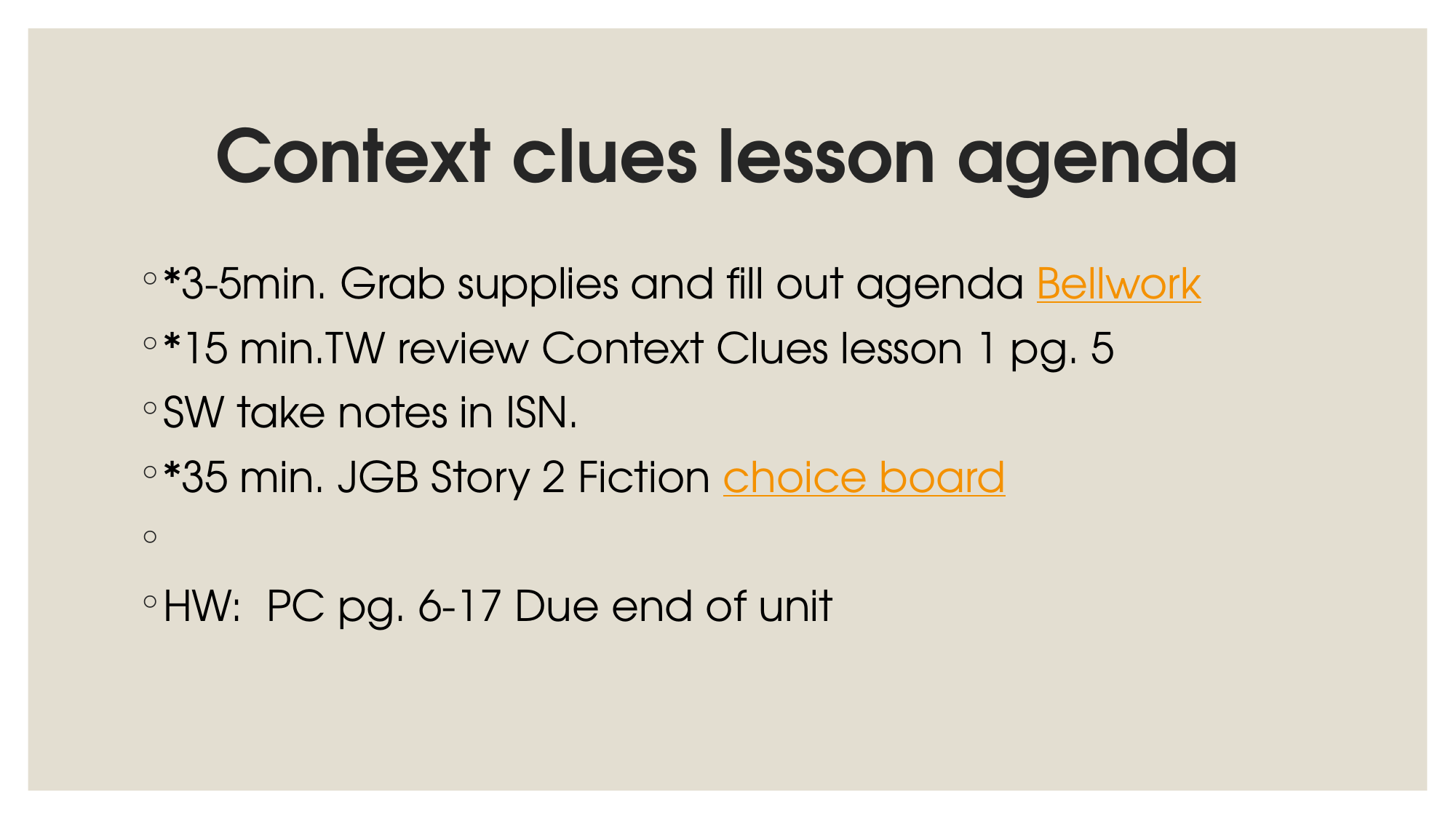

# Context clues lesson agenda
*3-5min. Grab supplies and fill out agenda Bellwork
*15 min.TW review Context Clues lesson 1 pg. 5
SW take notes in ISN.
*35 min. JGB Story 2 Fiction choice board

HW:  PC pg. 6-17 Due end of unit